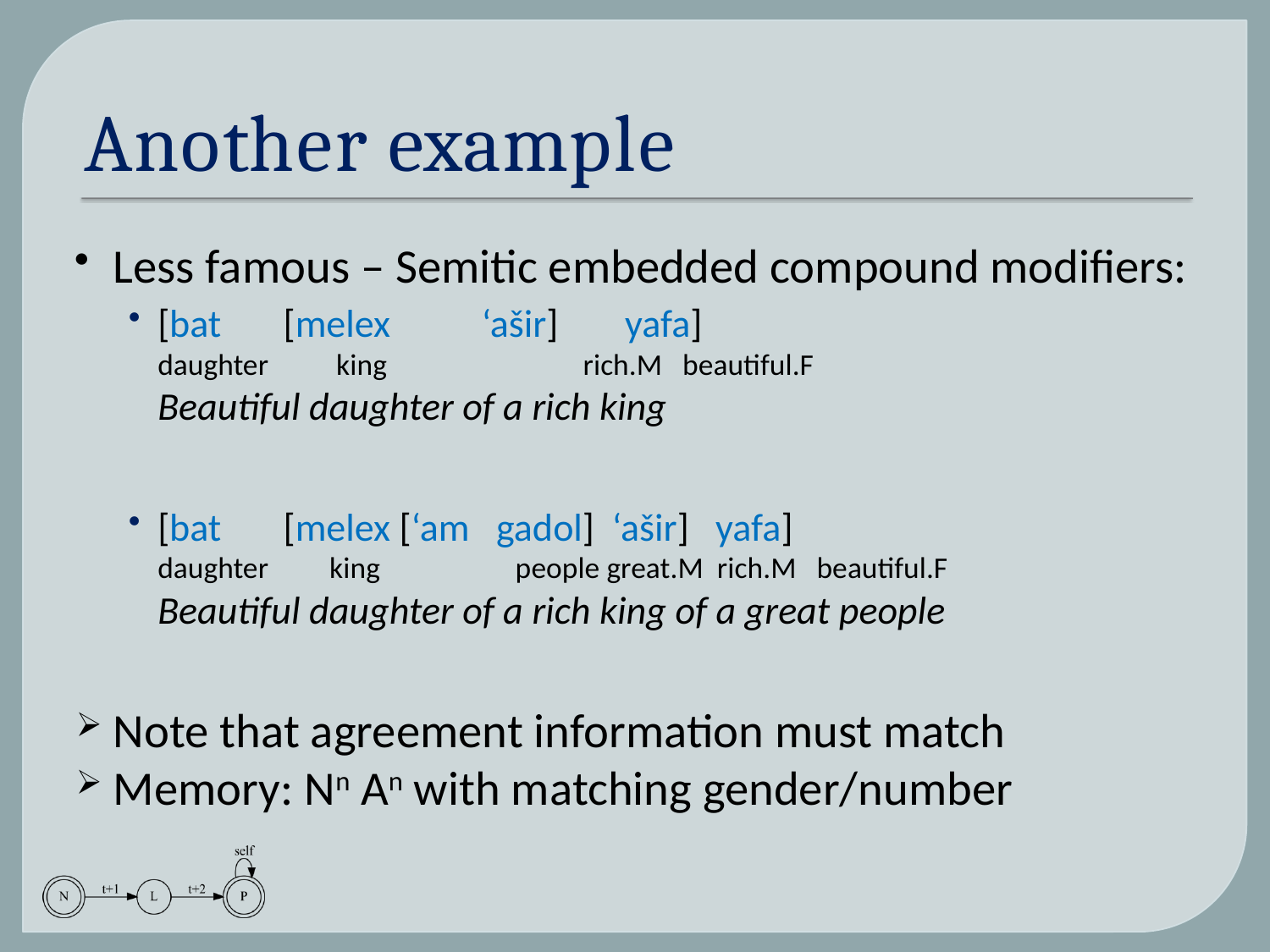

# Another example
Less famous – Semitic embedded compound modifiers:
[bat	  [melex 	‘ašir] 	    yafa]
daughter          king	               rich.M   beautiful.F
Beautiful daughter of a rich king

[bat	  [melex [‘am   gadol]  ‘ašir]   yafa]
daughter         king	     people great.M  rich.M   beautiful.F
Beautiful daughter of a rich king of a great people

Note that agreement information must match
Memory: Nn An with matching gender/number